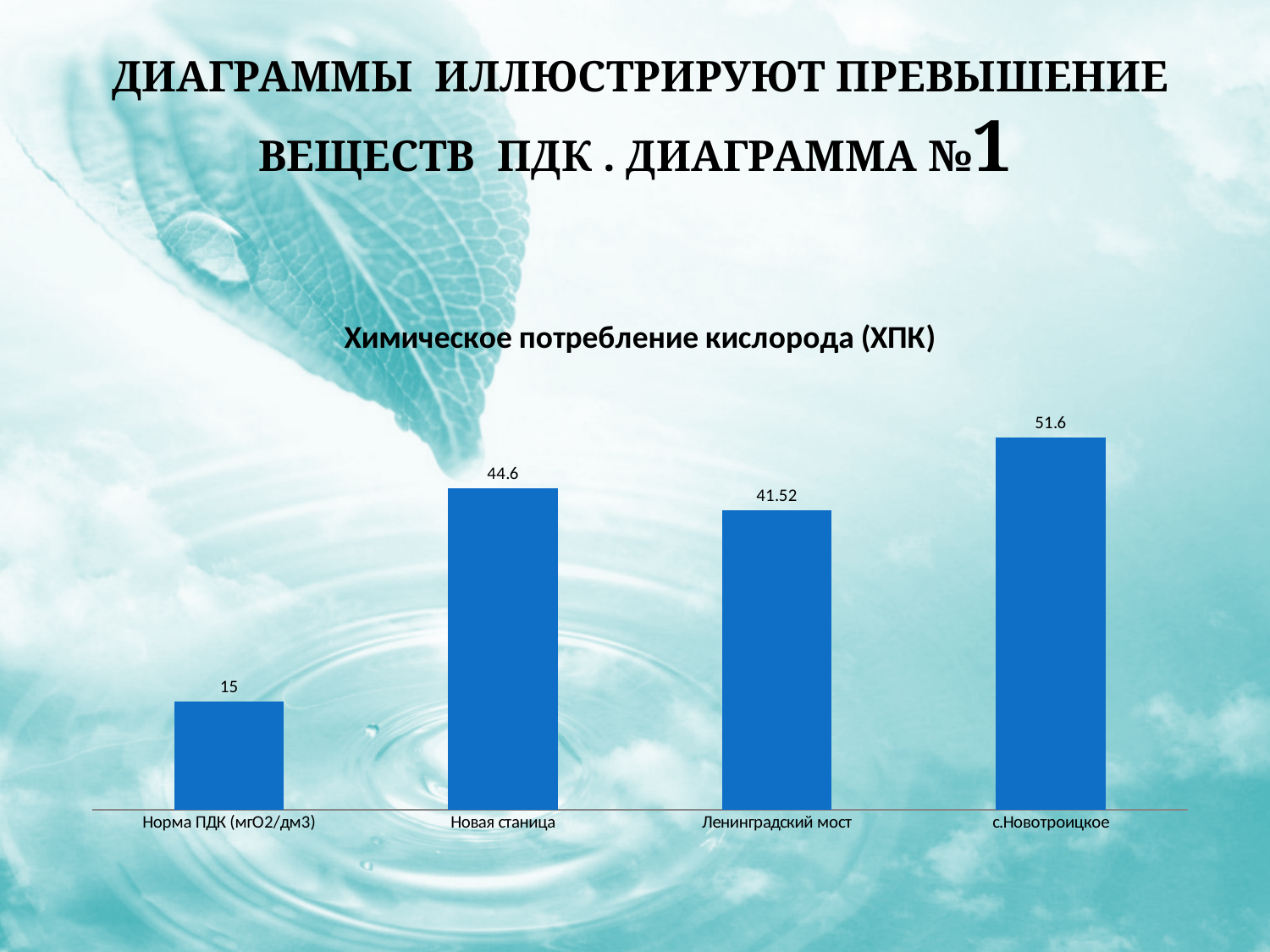

# Диаграммы  иллюстрируют превышение веществ  ПДК . Диаграмма №1

### Chart: Химическое потребление кислорода (ХПК)

| Category |  |
|---|---|
| Норма ПДК (мгО2/дм3) | 15.0 |
| Новая станица | 44.6 |
| Ленинградский мост | 41.52 |
| с.Новотроицкое | 51.6 |